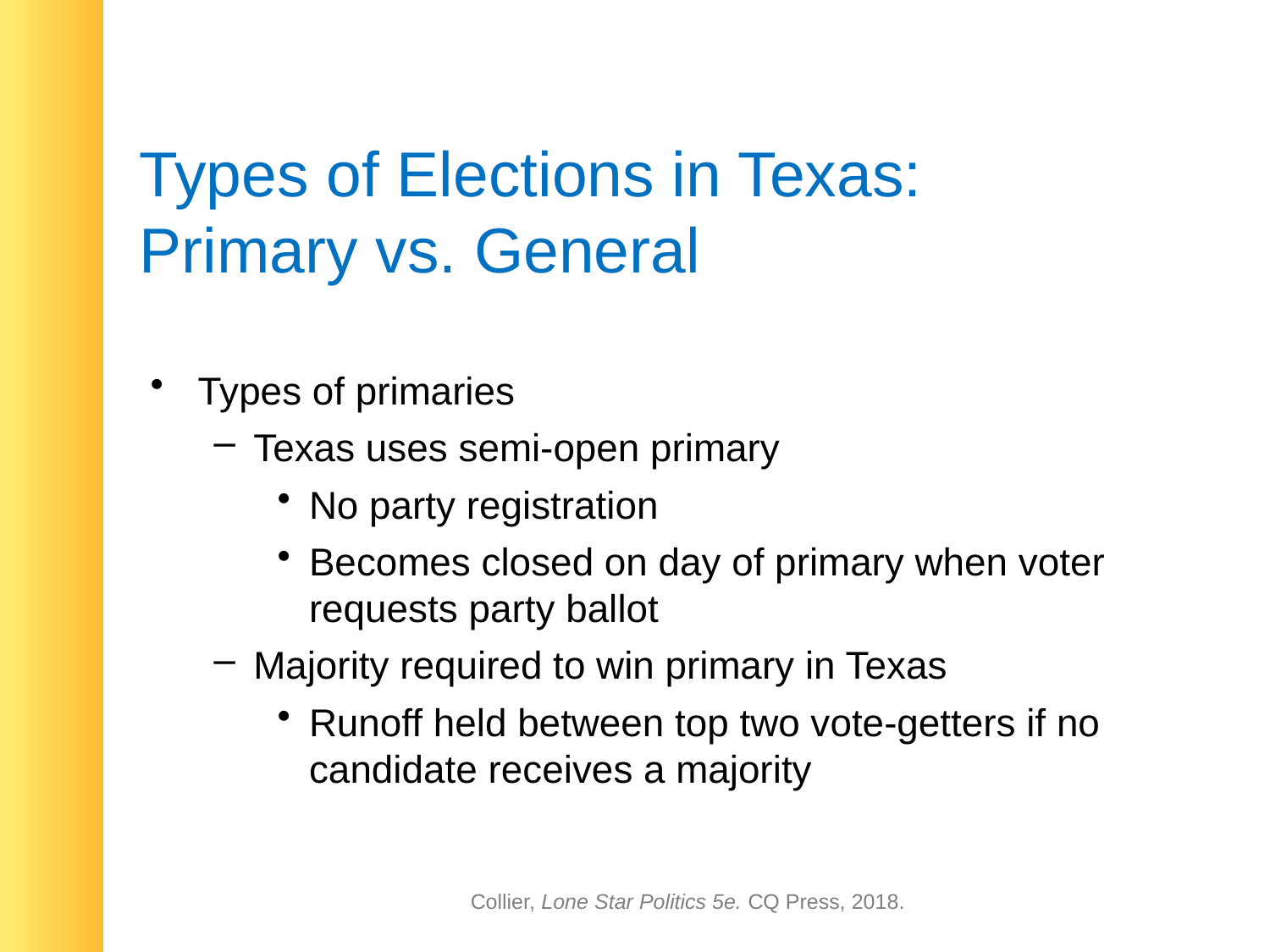

# Types of Elections in Texas: Primary vs. General
Types of primaries
Texas uses semi-open primary
No party registration
Becomes closed on day of primary when voter requests party ballot
Majority required to win primary in Texas
Runoff held between top two vote-getters if no candidate receives a majority

Collier, Lone Star Politics 5e. CQ Press, 2018.